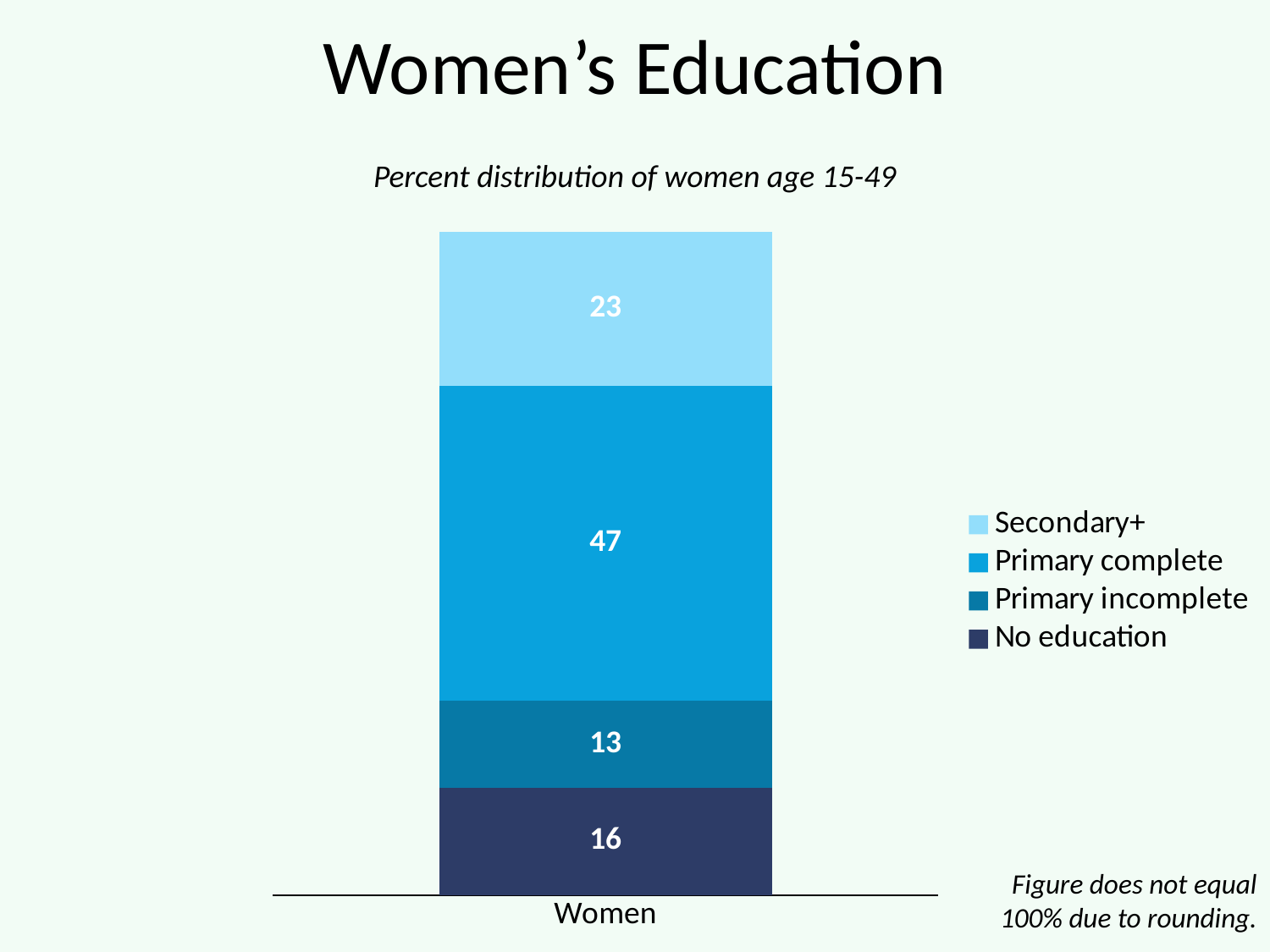

# Women’s Education
Percent distribution of women age 15-49

### Chart

| Category | No education | Primary incomplete | Primary complete | Secondary+ |
|---|---|---|---|---|
| Women | 16.0 | 13.0 | 47.0 | 23.0 |
Figure does not equal 100% due to rounding.